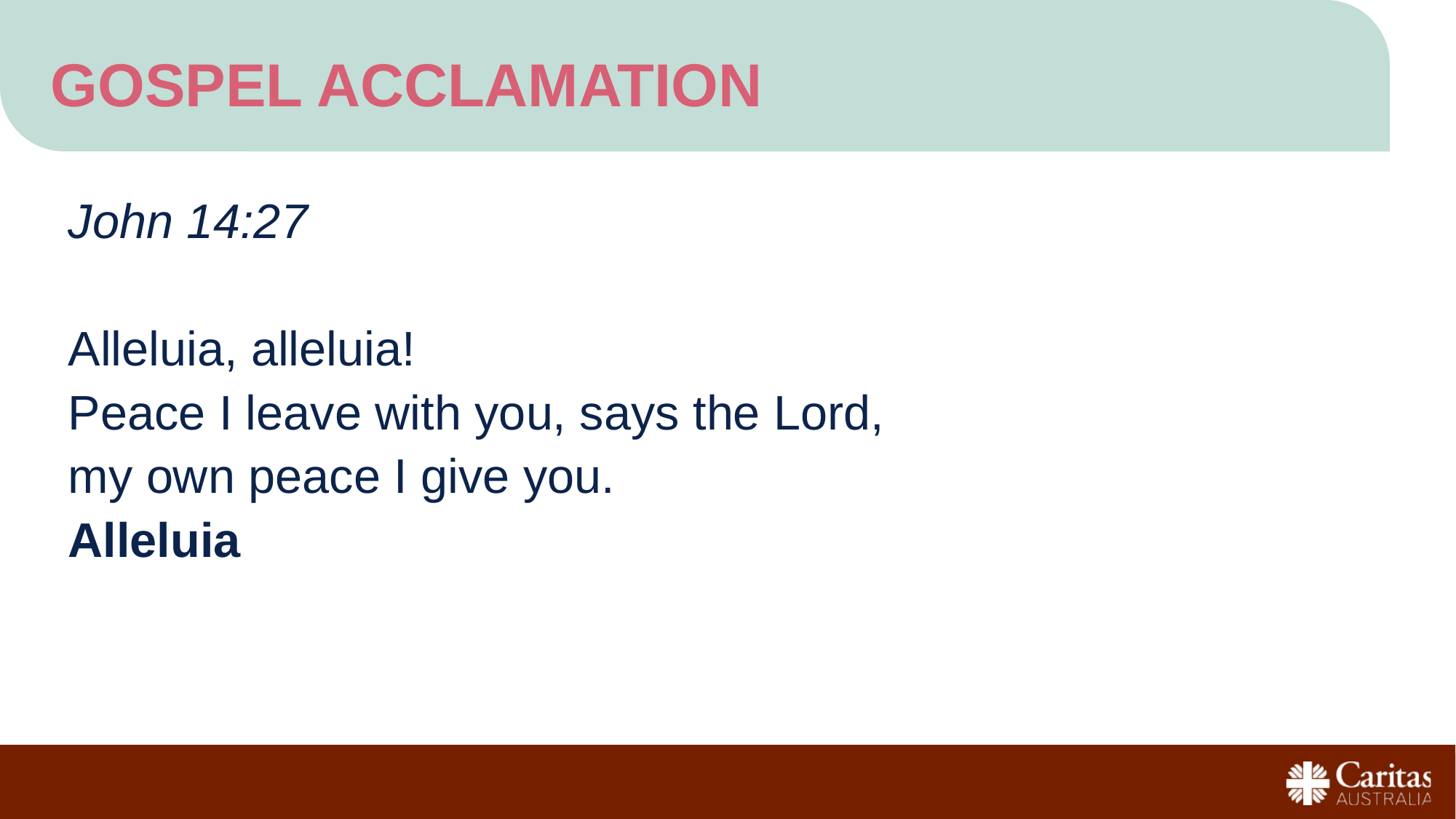

# Gospel acclamation
John 14:27

Alleluia, alleluia!
Peace I leave with you, says the Lord,
my own peace I give you.
Alleluia